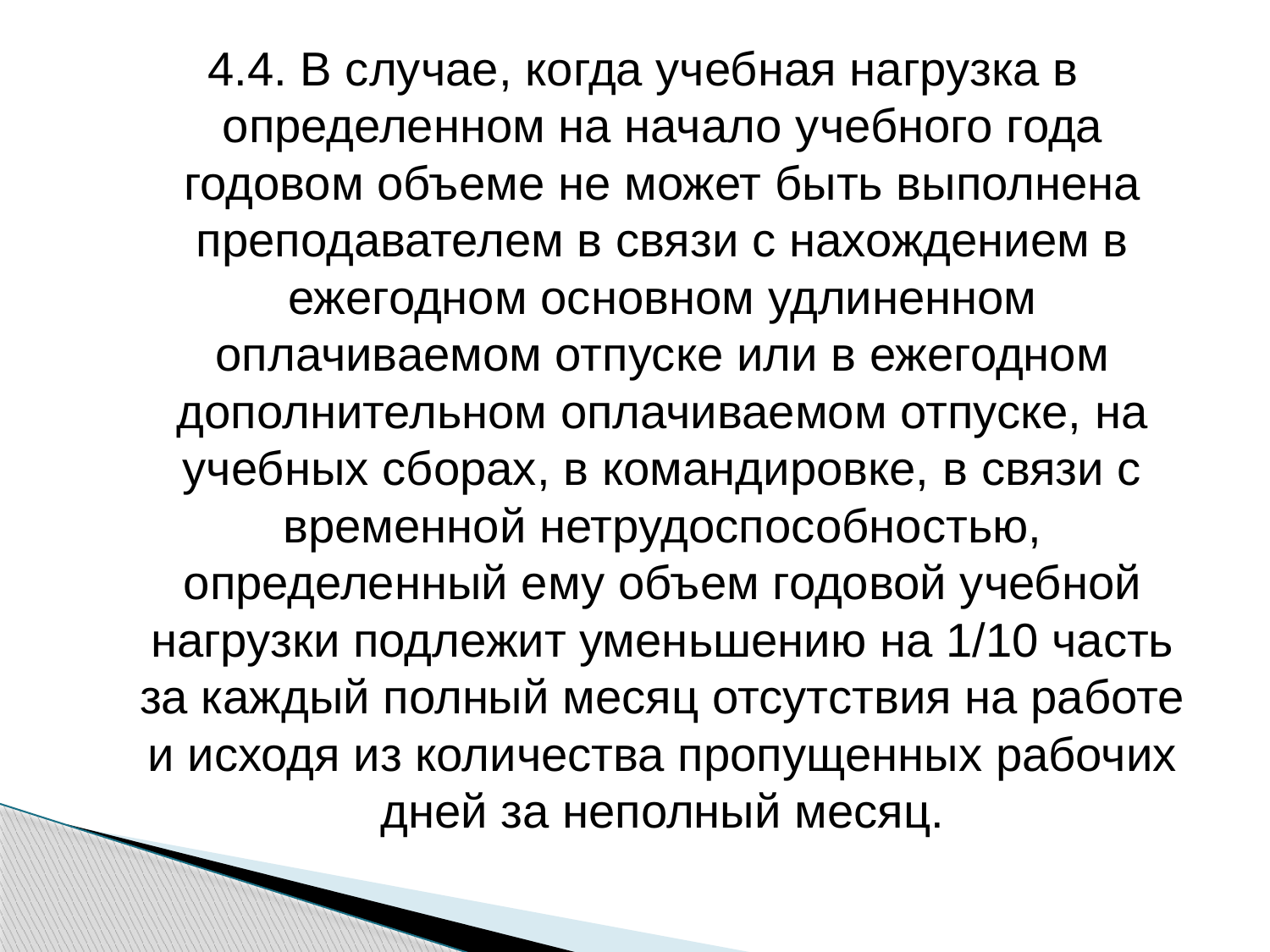

4.4. В случае, когда учебная нагрузка в определенном на начало учебного года годовом объеме не может быть выполнена преподавателем в связи с нахождением в ежегодном основном удлиненном оплачиваемом отпуске или в ежегодном дополнительном оплачиваемом отпуске, на учебных сборах, в командировке, в связи с временной нетрудоспособностью, определенный ему объем годовой учебной нагрузки подлежит уменьшению на 1/10 часть за каждый полный месяц отсутствия на работе и исходя из количества пропущенных рабочих дней за неполный месяц.